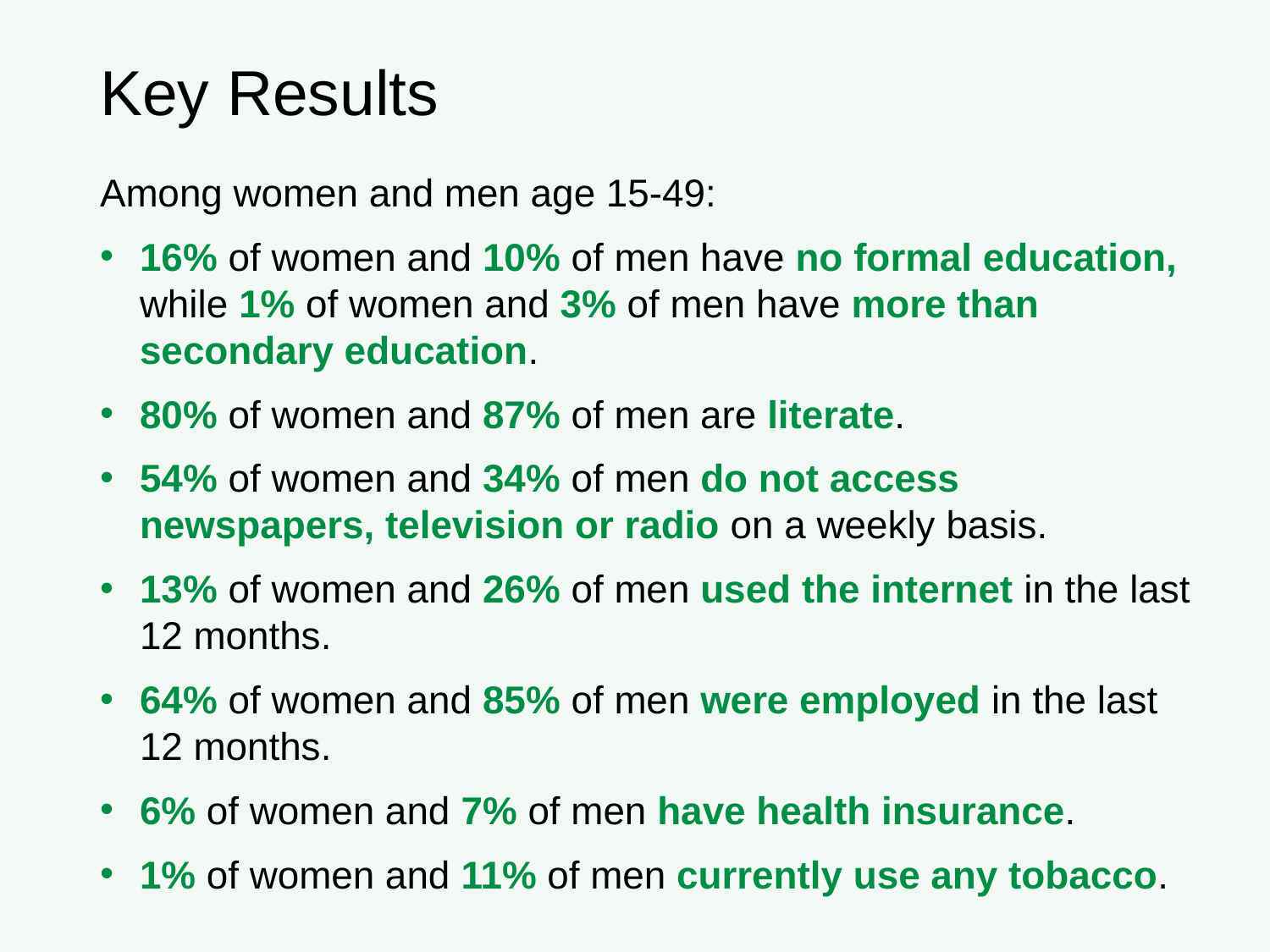

# Key Results
Among women and men age 15-49:
16% of women and 10% of men have no formal education, while 1% of women and 3% of men have more than secondary education.
80% of women and 87% of men are literate.
54% of women and 34% of men do not access newspapers, television or radio on a weekly basis.
13% of women and 26% of men used the internet in the last 12 months.
64% of women and 85% of men were employed in the last 12 months.
6% of women and 7% of men have health insurance.
1% of women and 11% of men currently use any tobacco.